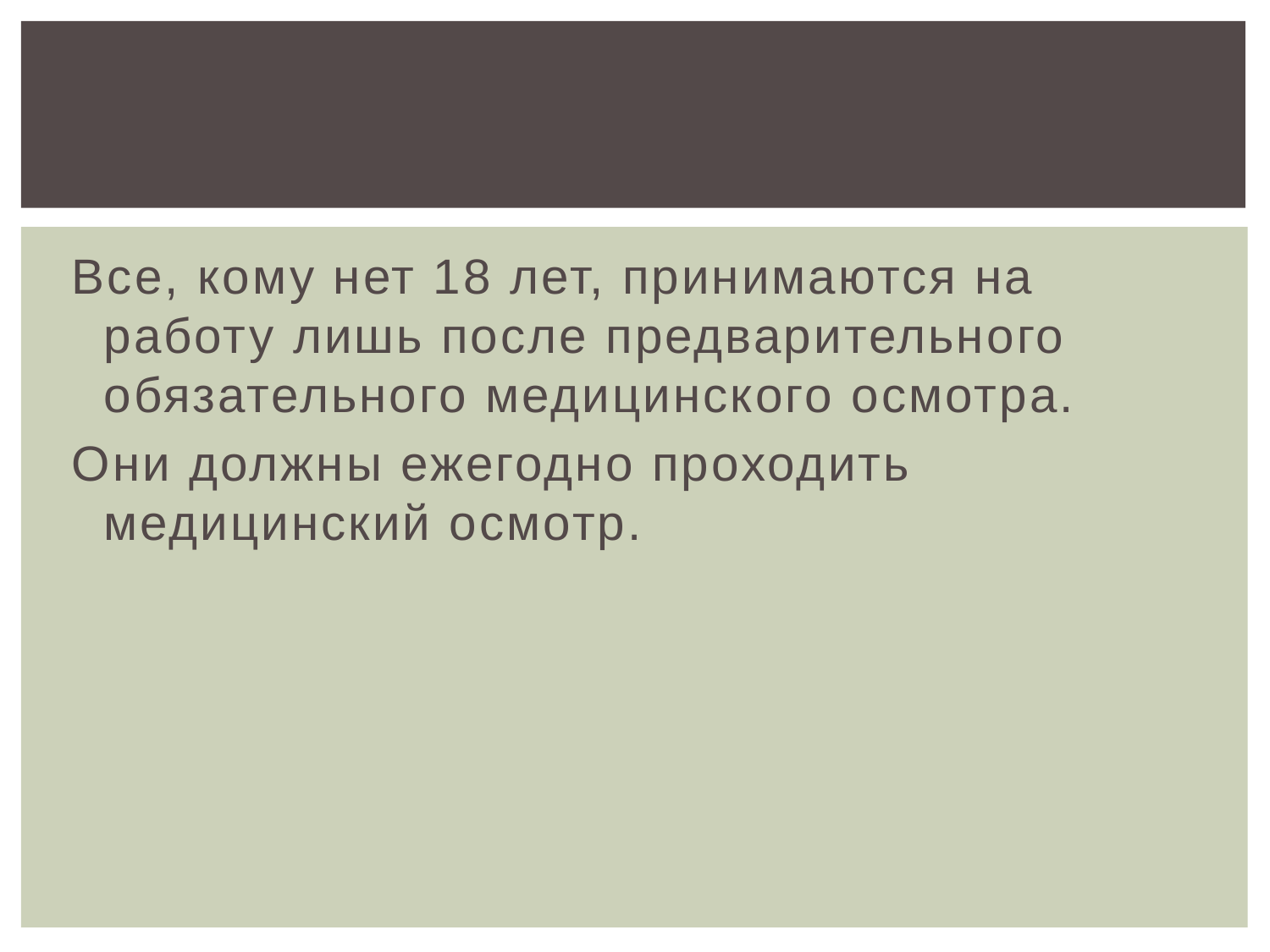

Все, кому нет 18 лет, принимаются на работу лишь после предварительного обязательного медицинского осмотра.
Они должны ежегодно проходить медицинский осмотр.